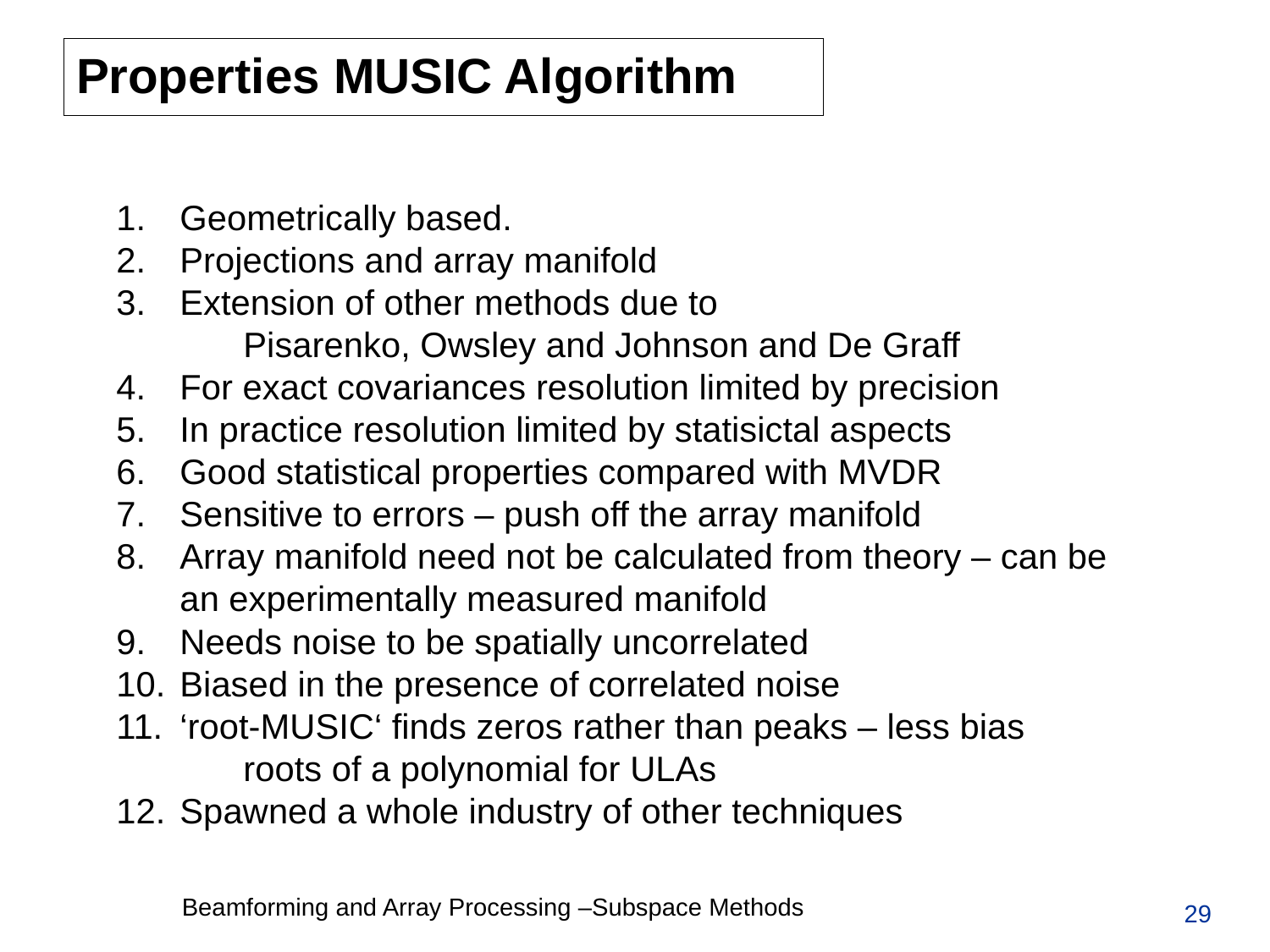

# Properties MUSIC Algorithm
Geometrically based.
Projections and array manifold
Extension of other methods due to
 	Pisarenko, Owsley and Johnson and De Graff
For exact covariances resolution limited by precision
In practice resolution limited by statisictal aspects
Good statistical properties compared with MVDR
Sensitive to errors – push off the array manifold
Array manifold need not be calculated from theory – can be an experimentally measured manifold
Needs noise to be spatially uncorrelated
Biased in the presence of correlated noise
‘root-MUSIC‘ finds zeros rather than peaks – less bias
	roots of a polynomial for ULAs
Spawned a whole industry of other techniques

29